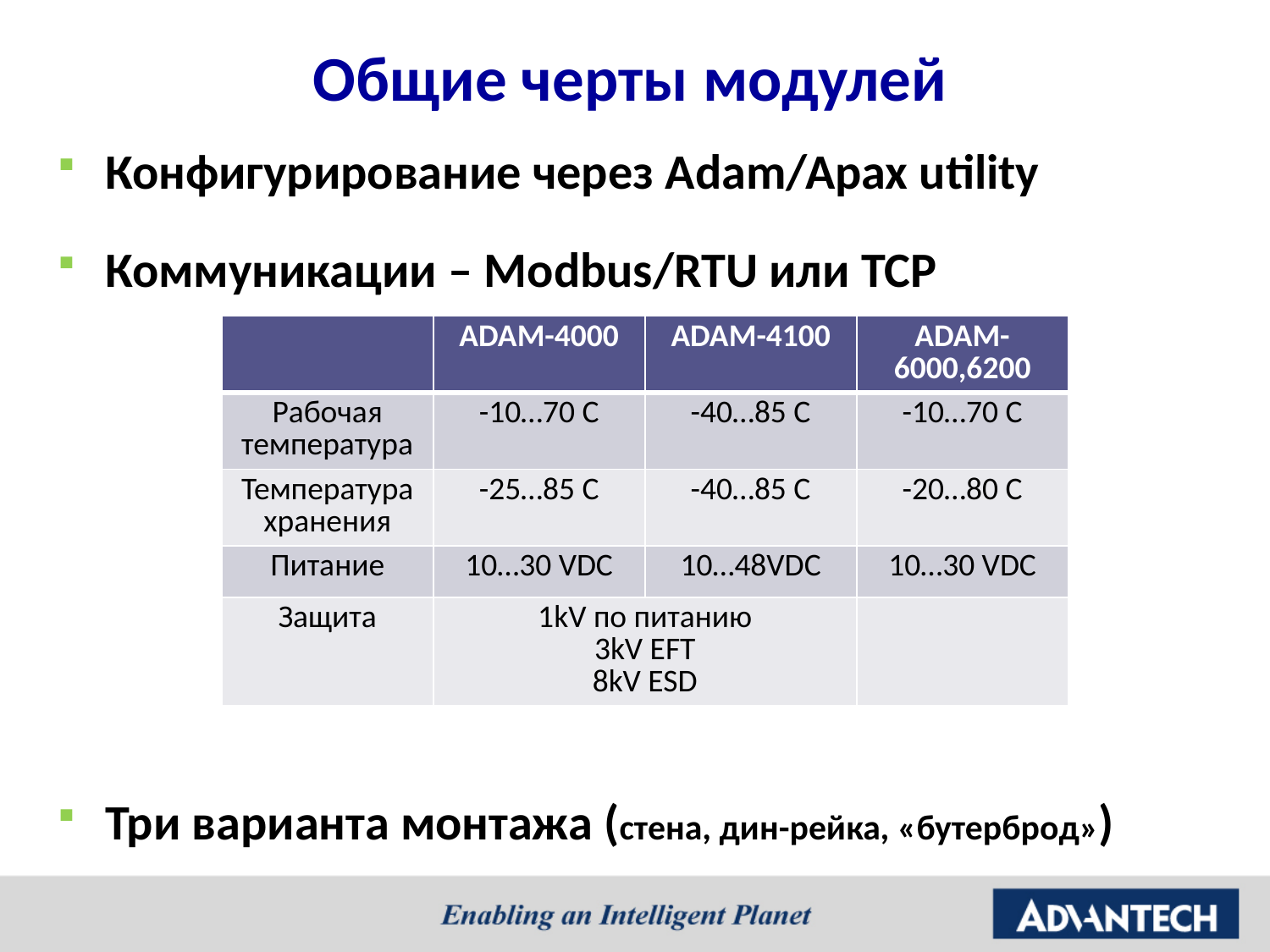

Общие черты модулей
Конфигурирование через Adam/Apax utility
Коммуникации – Modbus/RTU или TCP

Три варианта монтажа (стена, дин-рейка, «бутерброд»)

|  | ADAM-4000 | ADAM-4100 | ADAM-6000,6200 |
| --- | --- | --- | --- |
| Рабочая температура | -10…70 С | -40…85 С | -10…70 C |
| Температура хранения | -25…85 С | -40…85 С | -20…80 C |
| Питание | 10…30 VDC | 10…48VDC | 10…30 VDC |
| Защита | 1kV по питанию 3kV EFT 8kV ESD |  |  |